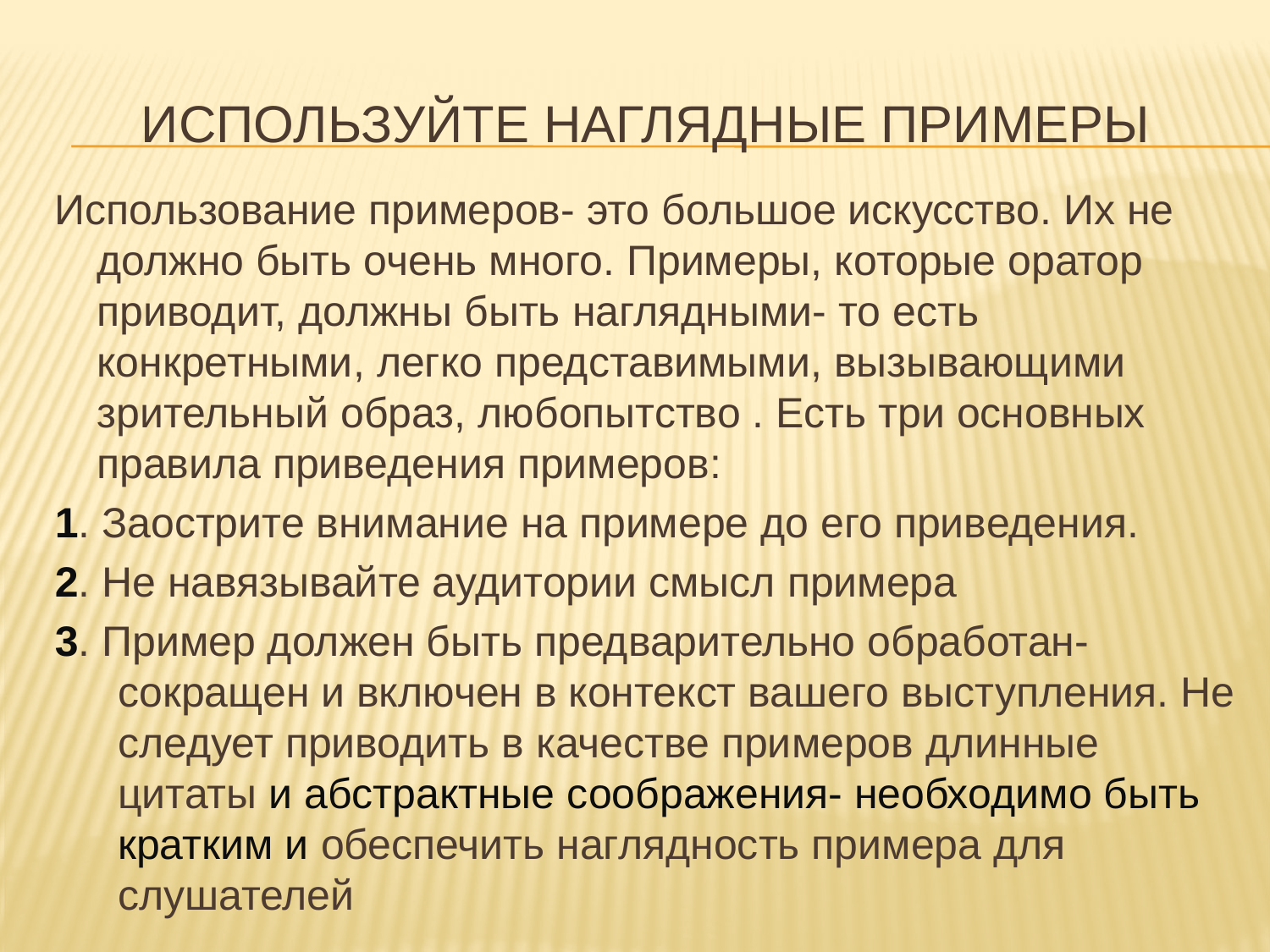

# Используйте наглядные примеры
Использование примеров- это большое искусство. Их не должно быть очень много. Примеры, которые оратор приводит, должны быть наглядными- то есть конкретными, легко представимыми, вызывающими зрительный образ, любопытство . Есть три основных правила приведения примеров:
1. Заострите внимание на примере до его приведения.
2. Не навязывайте аудитории смысл примера
3. Пример должен быть предварительно обработан- сокращен и включен в контекст вашего выступления. Не следует приводить в качестве примеров длинные цитаты и абстрактные соображения- необходимо быть кратким и обеспечить наглядность примера для слушателей